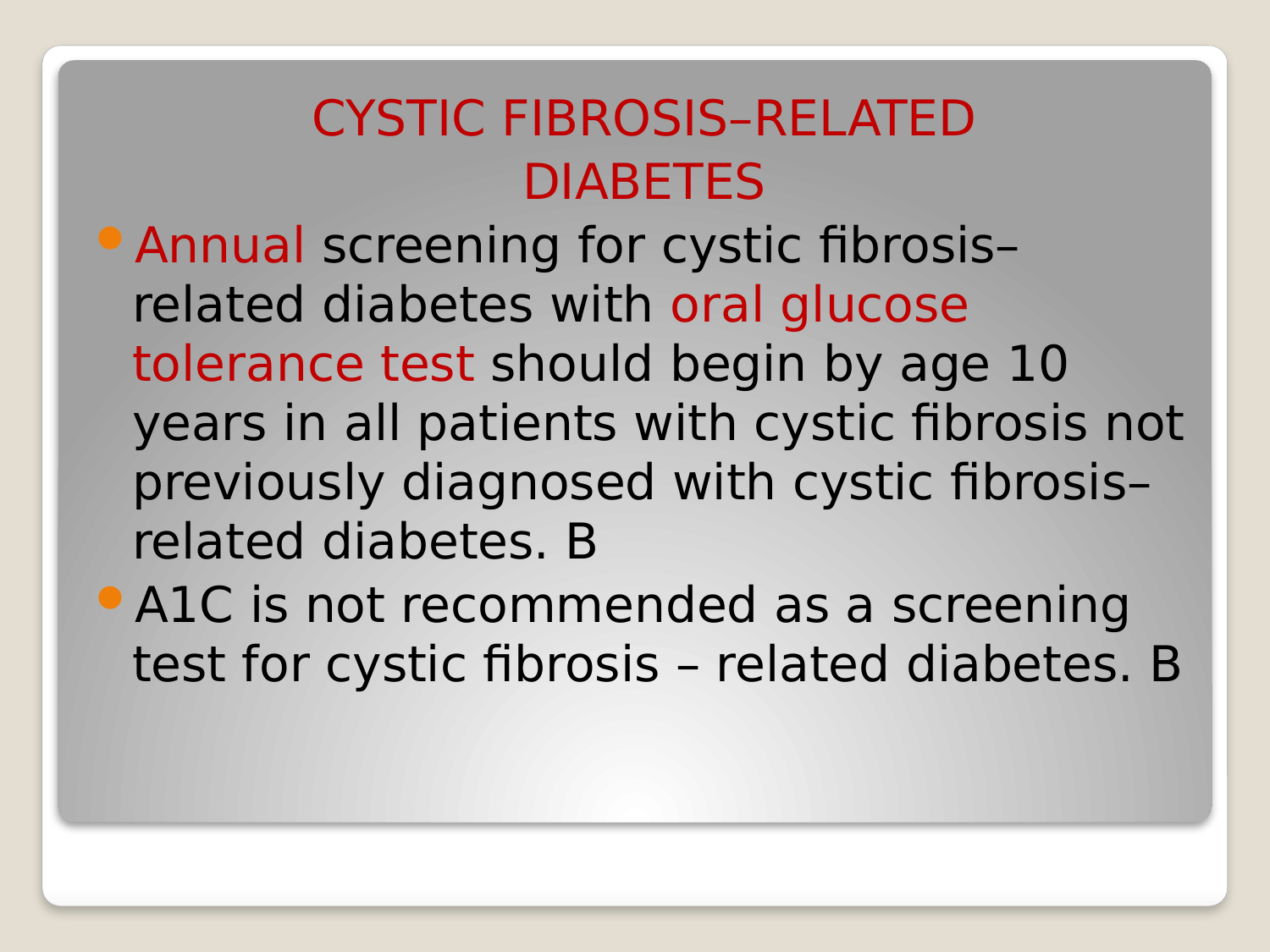

CYSTIC FIBROSIS–RELATED
DIABETES
Annual screening for cystic fibrosis– related diabetes with oral glucose tolerance test should begin by age 10 years in all patients with cystic fibrosis not previously diagnosed with cystic fibrosis–related diabetes. B
A1C is not recommended as a screening test for cystic fibrosis – related diabetes. B